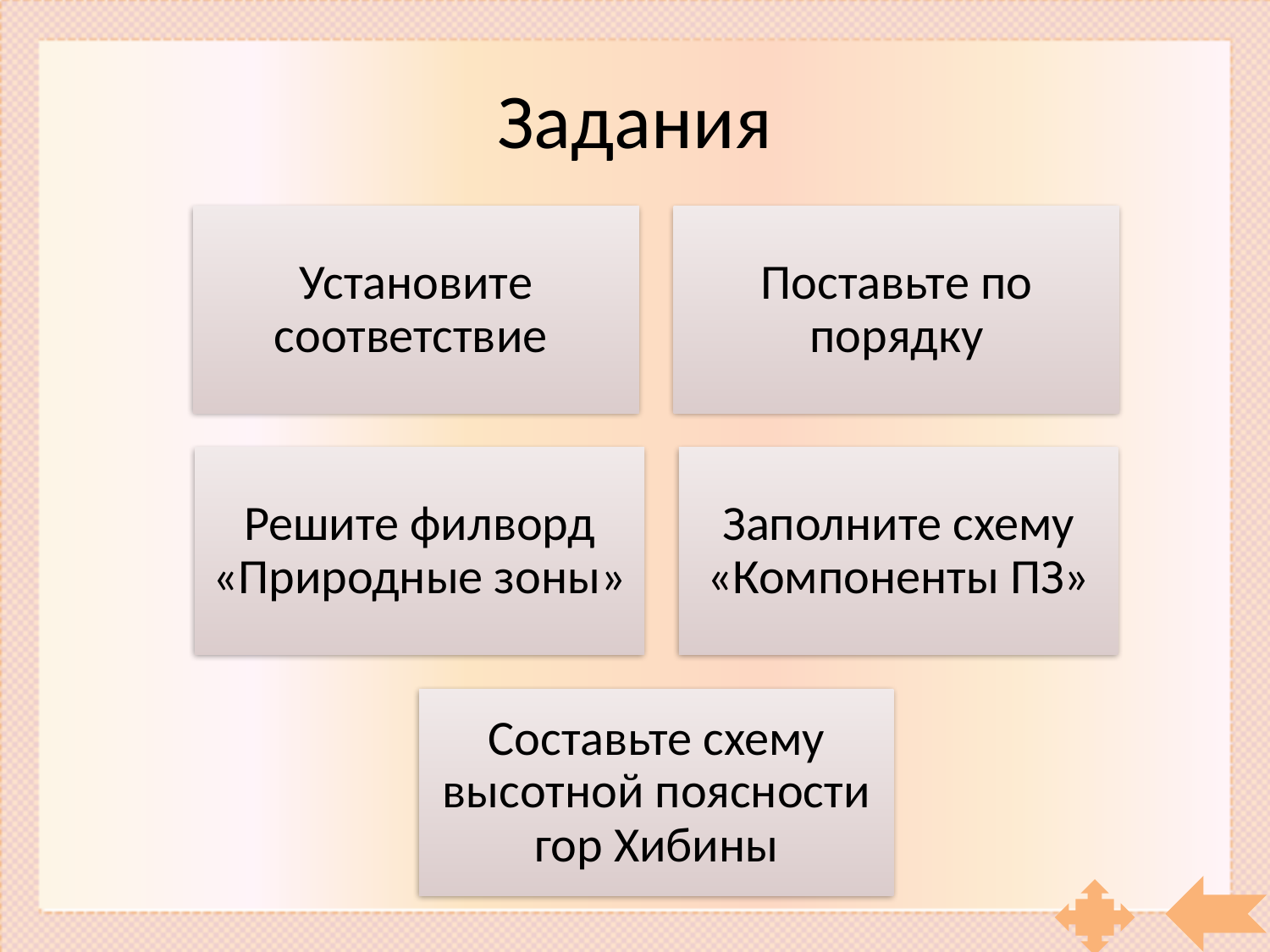

# Задания
Установите соответствие
Поставьте по порядку
Решите филворд «Природные зоны»
Заполните схему «Компоненты ПЗ»
Составьте схему высотной поясности гор Хибины